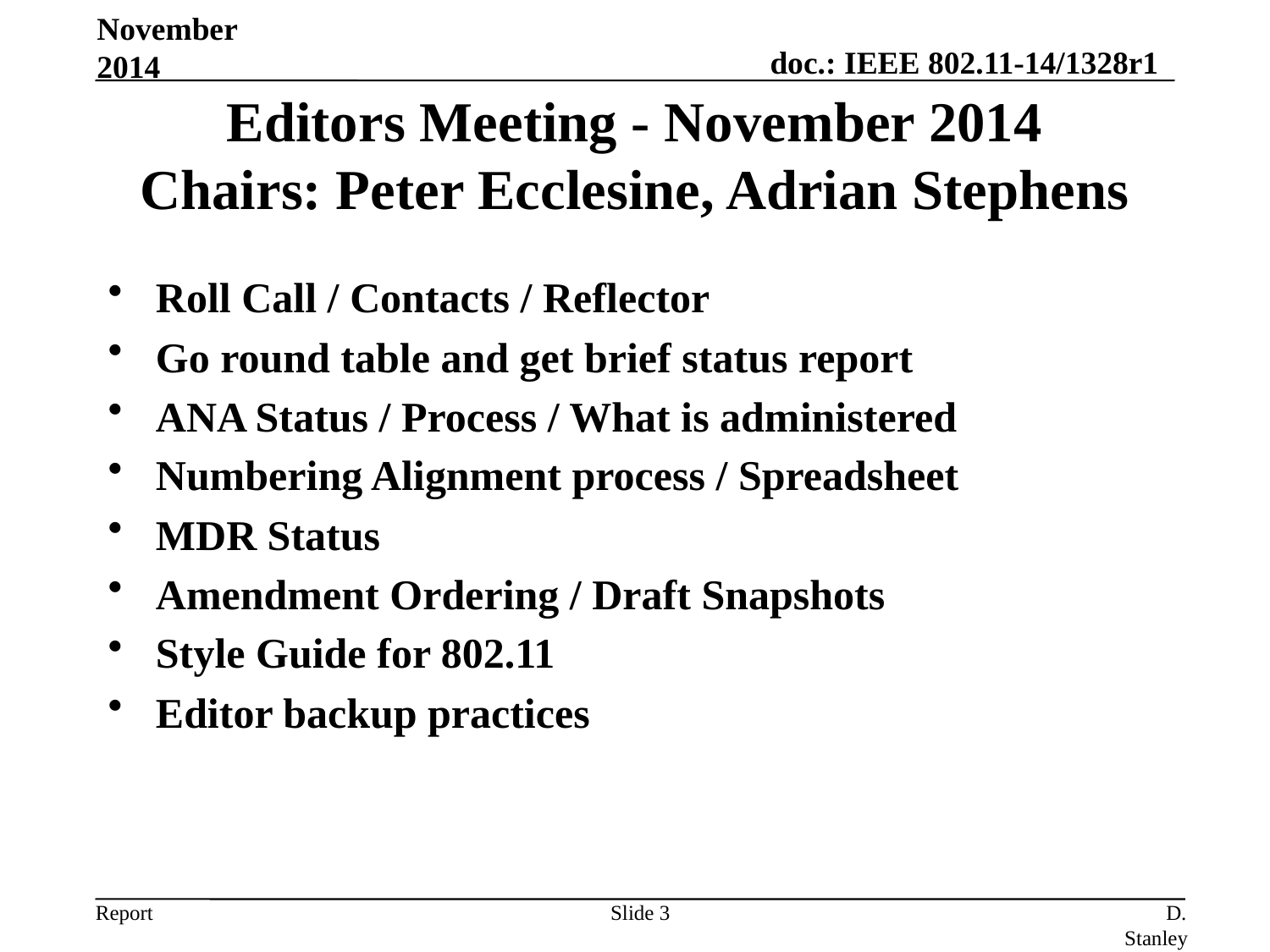

November 2014
# Editors Meeting - November 2014 Chairs: Peter Ecclesine, Adrian Stephens
Roll Call / Contacts / Reflector
Go round table and get brief status report
ANA Status / Process / What is administered
Numbering Alignment process / Spreadsheet
MDR Status
Amendment Ordering / Draft Snapshots
Style Guide for 802.11
Editor backup practices
Slide 3
D. Stanley, Aruba Networks